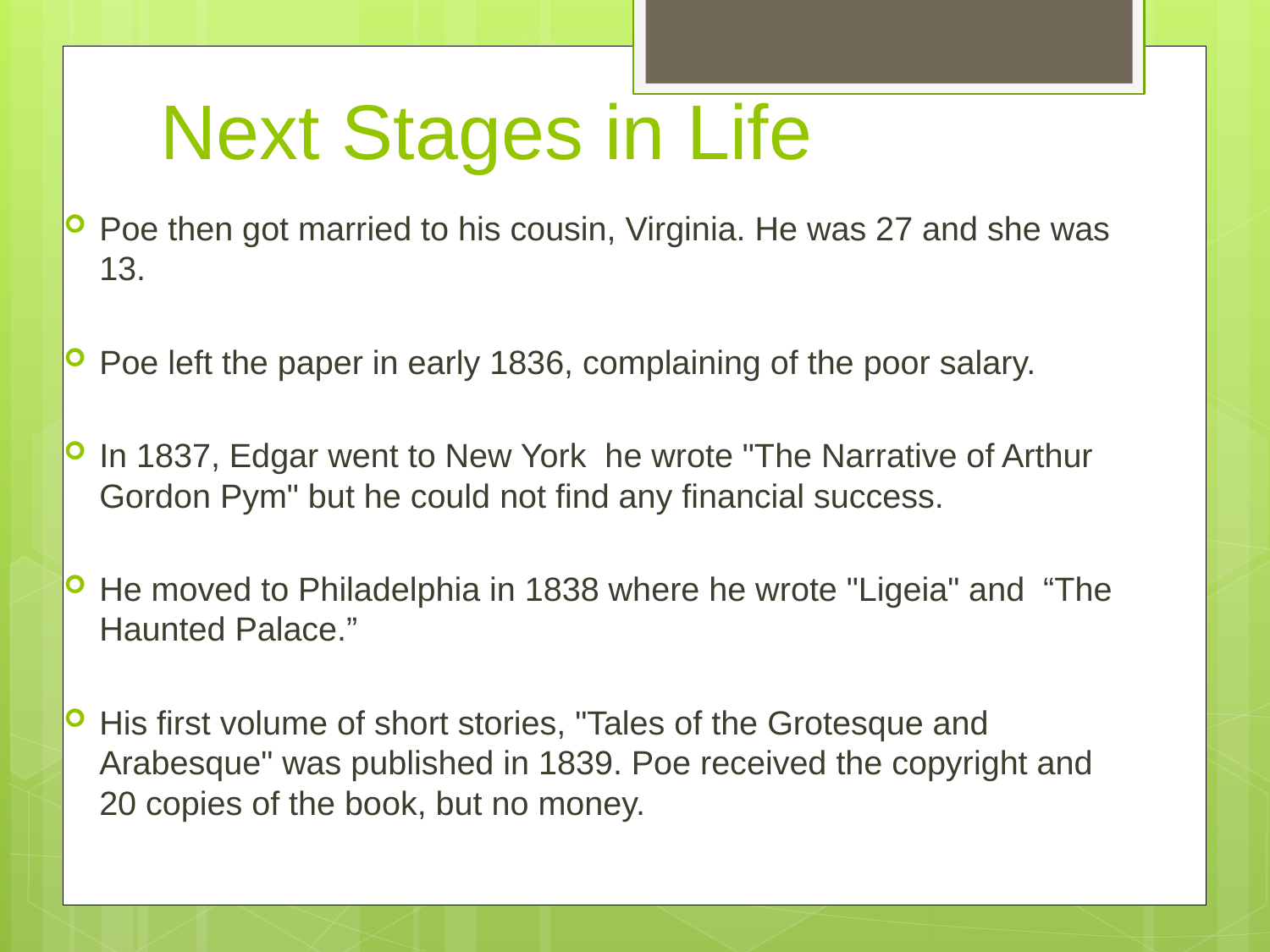

# Next Stages in Life
Poe then got married to his cousin, Virginia. He was 27 and she was 13.

Poe left the paper in early 1836, complaining of the poor salary.

In 1837, Edgar went to New York  he wrote "The Narrative of Arthur Gordon Pym" but he could not find any financial success.

He moved to Philadelphia in 1838 where he wrote "Ligeia" and  “The Haunted Palace.”

His first volume of short stories, "Tales of the Grotesque and Arabesque" was published in 1839. Poe received the copyright and 20 copies of the book, but no money.